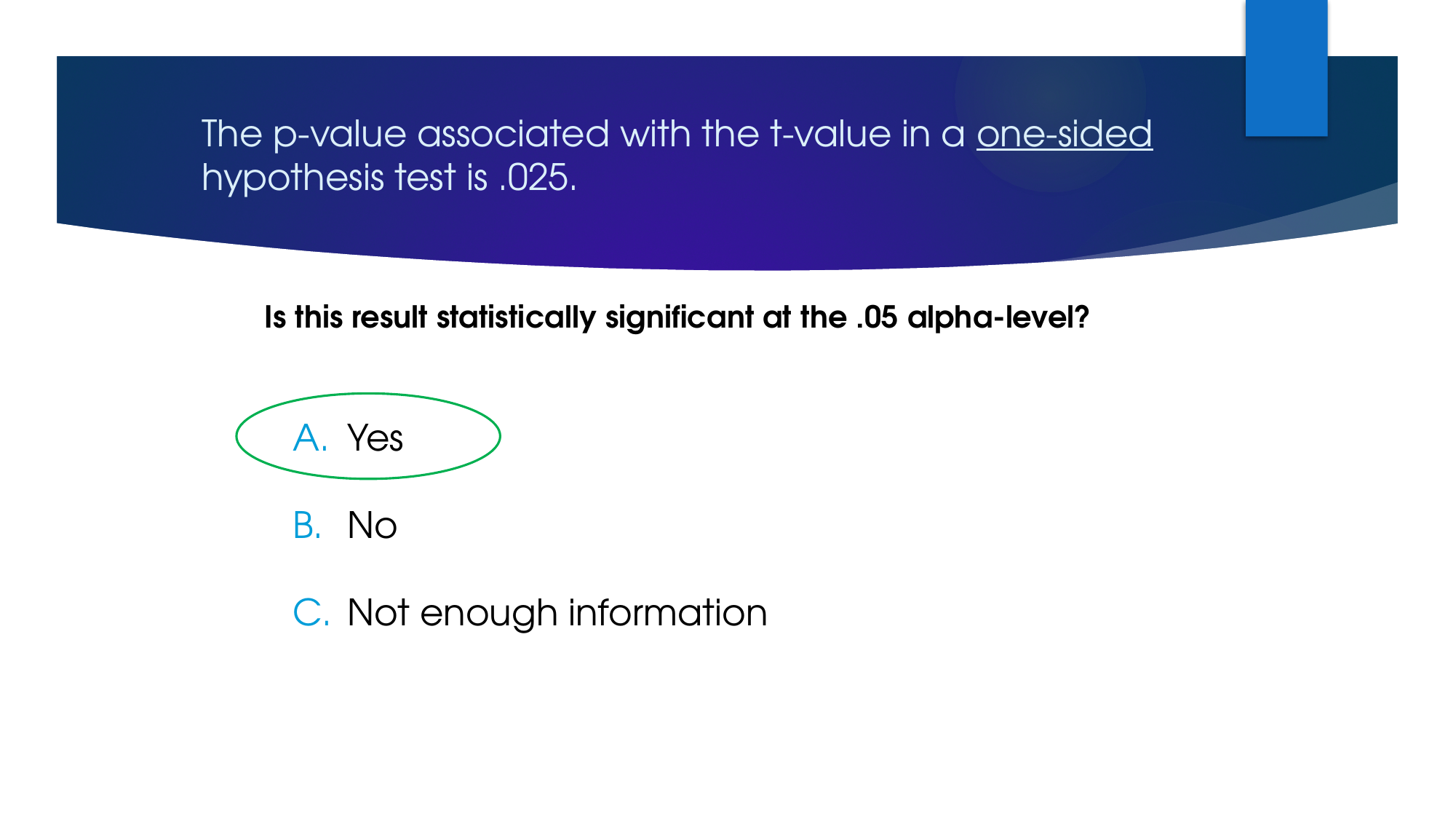

# The p-value associated with the t-value in a one-sided hypothesis test is .025.
Is this result statistically significant at the .05 alpha-level?

Yes

No

Not enough information